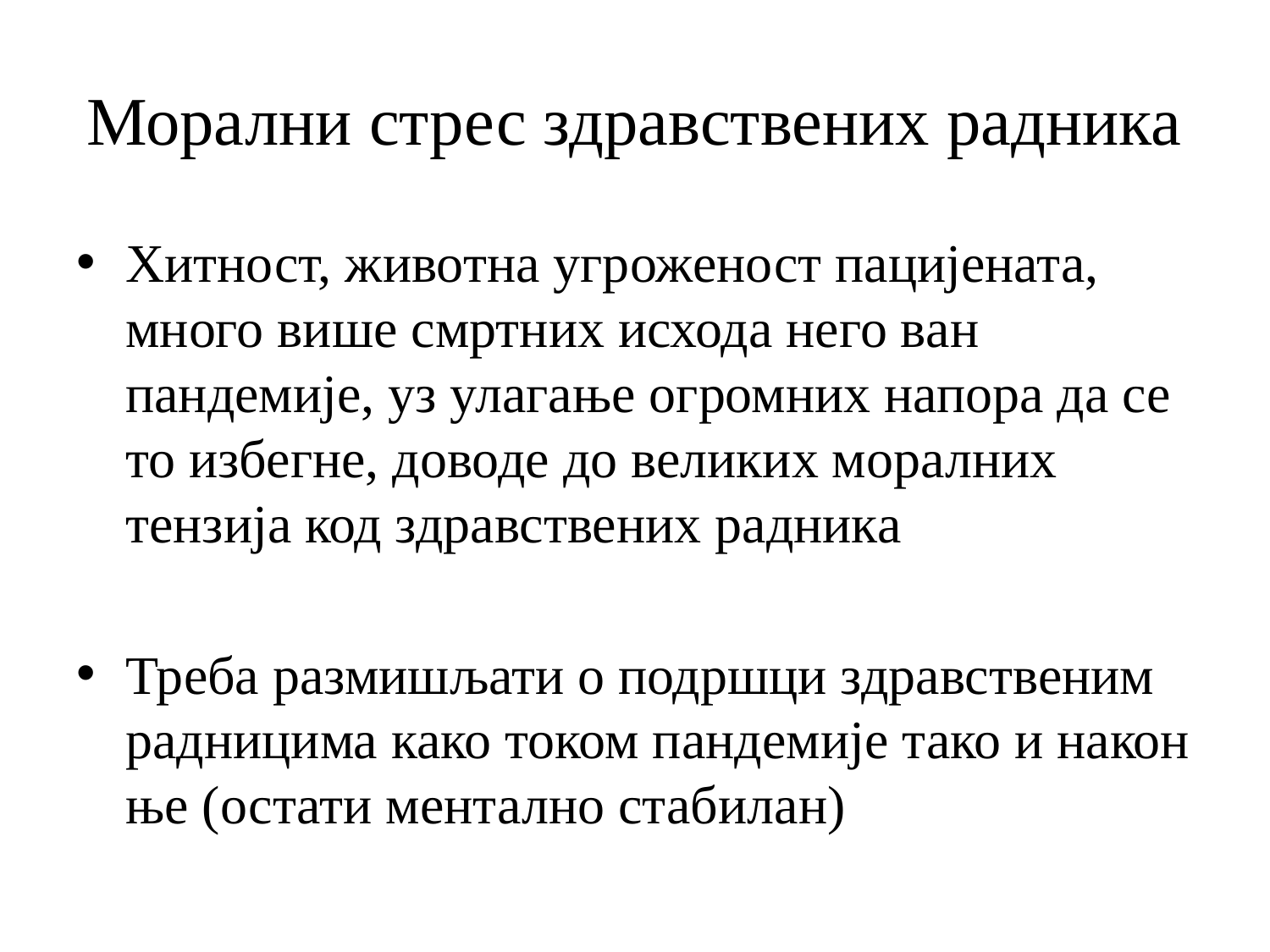

# Морални стрес здравствених радника
Хитност, животна угроженост пацијената, много више смртних исхода него ван пандемије, уз улагање огромних напора да се то избегне, доводе до великих моралних тензија код здравствених радника

Треба размишљати о подршци здравственим радницима како током пандемије тако и након ње (остати ментално стабилан)